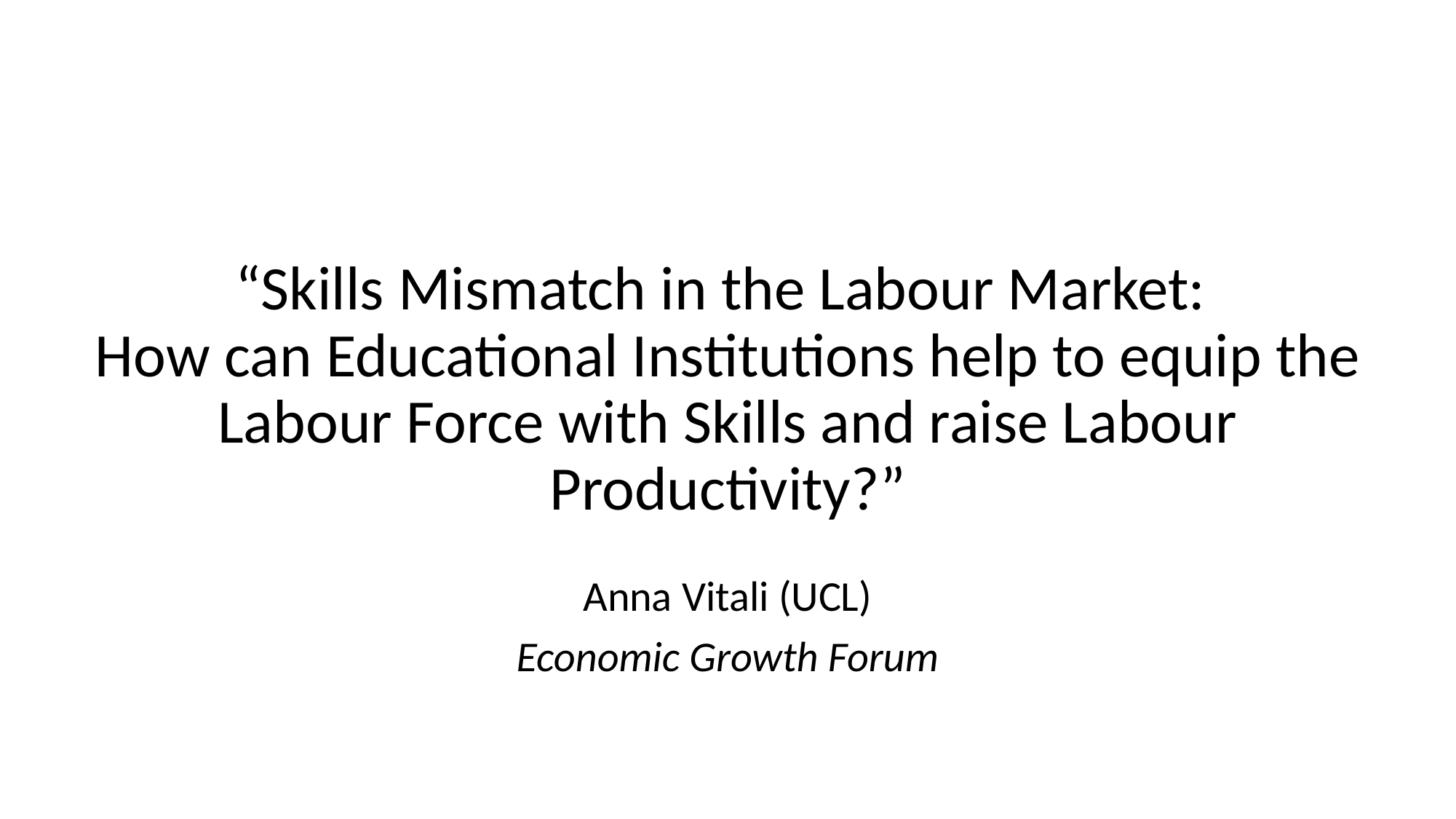

# “Skills Mismatch in the Labour Market: How can Educational Institutions help to equip the Labour Force with Skills and raise Labour Productivity?”
Anna Vitali (UCL)
Economic Growth Forum